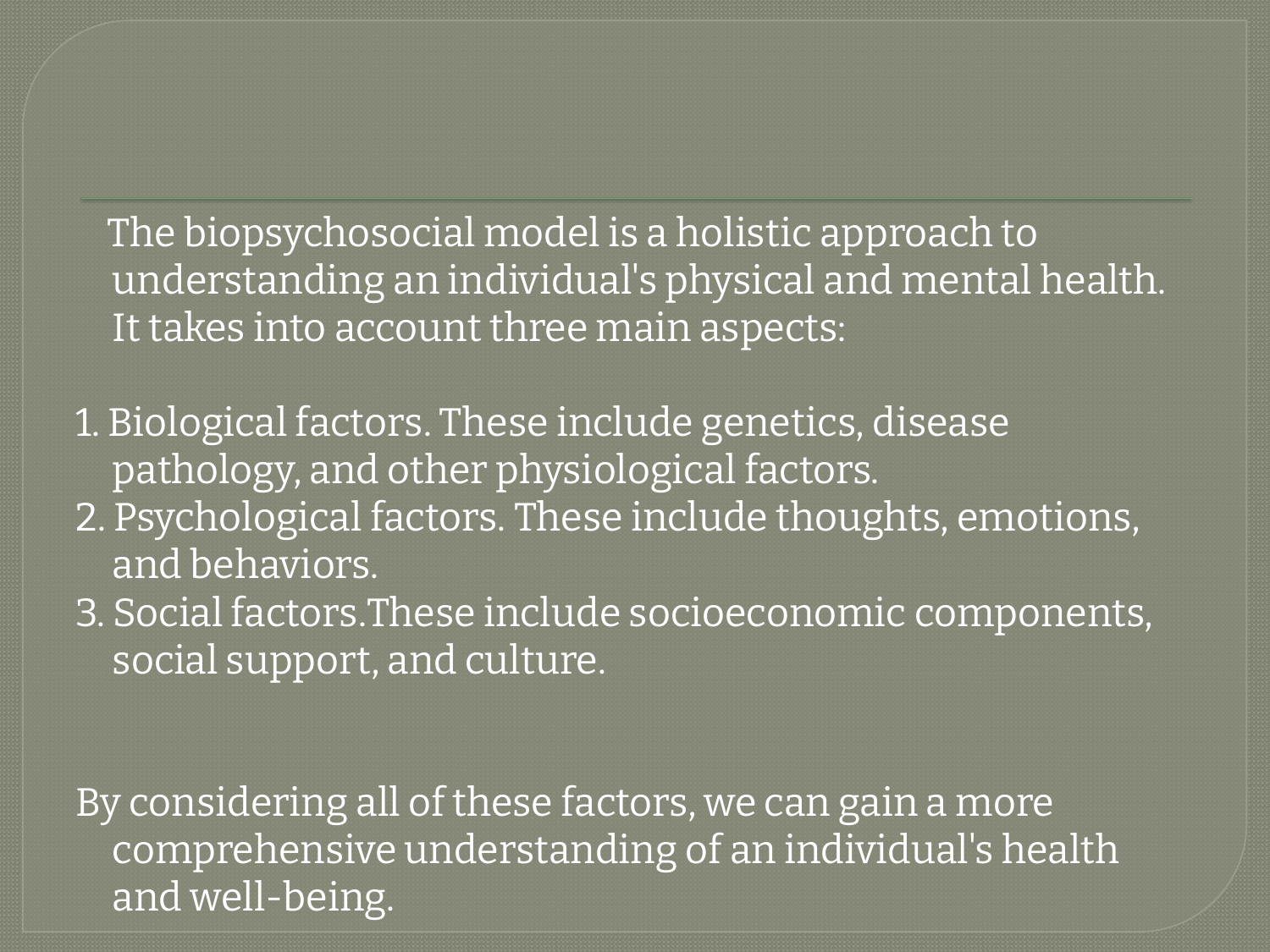

#
    The biopsychosocial model is a holistic approach to understanding an individual's physical and mental health. It takes into account three main aspects:
1. Biological factors. These include genetics, disease pathology, and other physiological factors.
2. Psychological factors. These include thoughts, emotions, and behaviors.
3. Social factors.These include socioeconomic components, social support, and culture.

By considering all of these factors, we can gain a more comprehensive understanding of an individual's health and well-being.